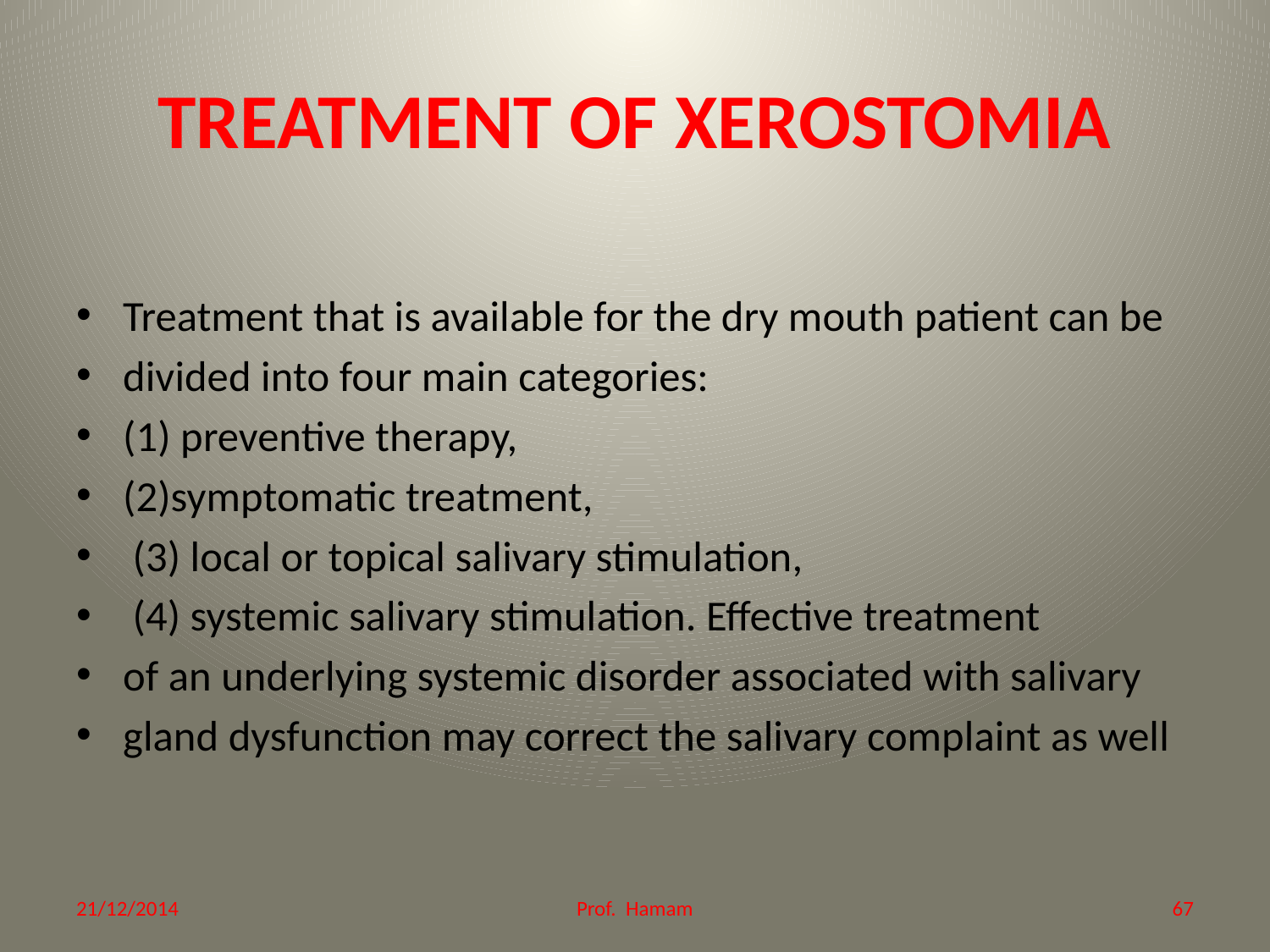

# TREATMENT OF XEROSTOMIA

Treatment that is available for the dry mouth patient can be
divided into four main categories:
(1) preventive therapy,
(2)symptomatic treatment,
 (3) local or topical salivary stimulation,
 (4) systemic salivary stimulation. Effective treatment
of an underlying systemic disorder associated with salivary
gland dysfunction may correct the salivary complaint as well
21/12/2014
Prof.  Hamam
67